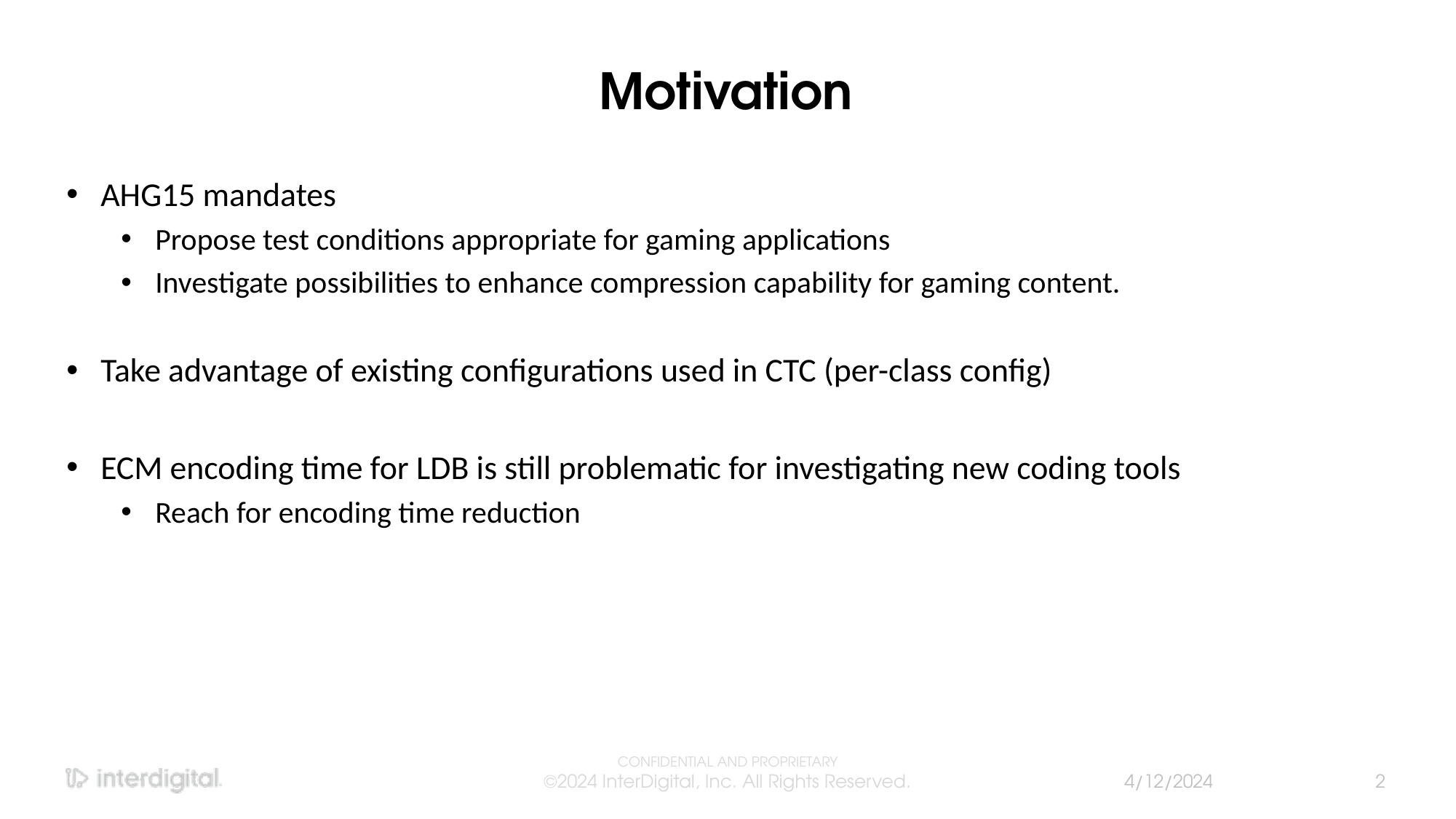

# Motivation
AHG15 mandates
Propose test conditions appropriate for gaming applications
Investigate possibilities to enhance compression capability for gaming content.

Take advantage of existing configurations used in CTC (per-class config)

ECM encoding time for LDB is still problematic for investigating new coding tools
Reach for encoding time reduction

CONFIDENTIAL AND PROPRIETARY
©2024 InterDigital, Inc. All Rights Reserved.
4/12/2024
2